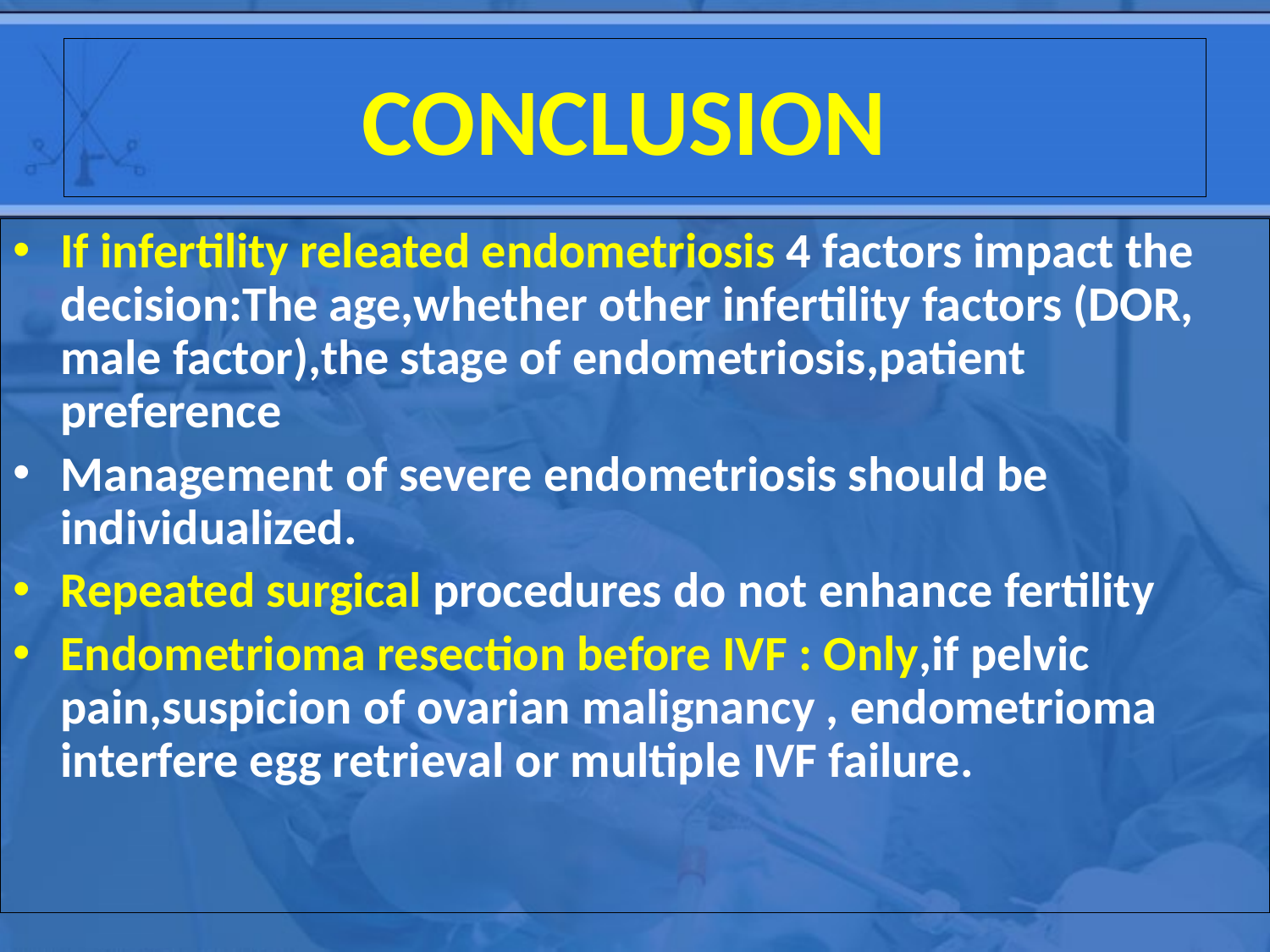

# CONCLUSION
If infertility releated endometriosis 4 factors impact the decision:The age,whether other infertility factors (DOR, male factor),the stage of endometriosis,patient preference
Management of severe endometriosis should be individualized.
Repeated surgical procedures do not enhance fertility
Endometrioma resection before IVF : Only,if pelvic pain,suspicion of ovarian malignancy , endometrioma interfere egg retrieval or multiple IVF failure.